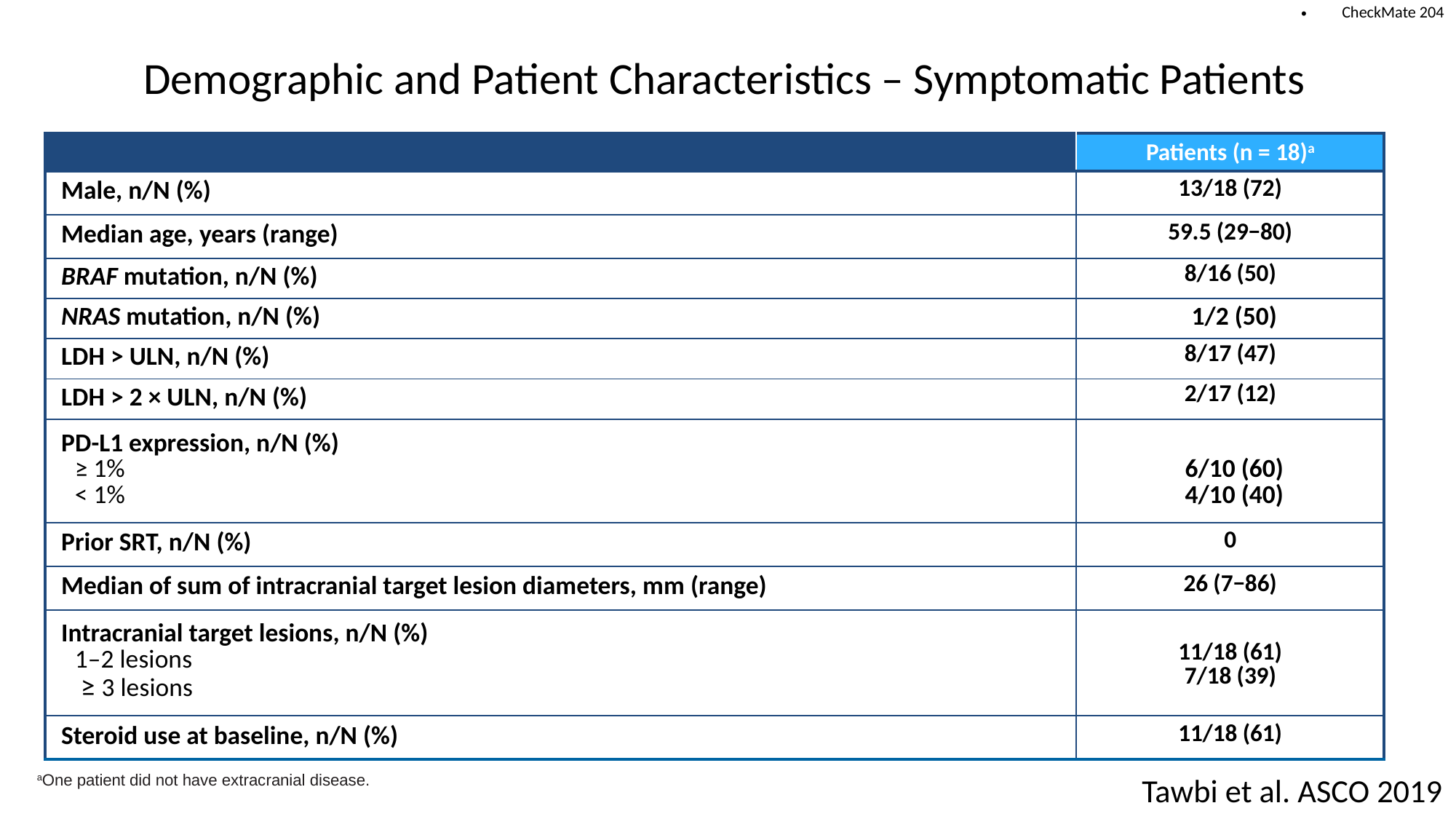

CheckMate 204
# Demographic and Patient Characteristics – Symptomatic Patients
|  | Patients (n = 18)a |
| --- | --- |
| Male, n/N (%) | 13/18 (72) |
| Median age, years (range) | 59.5 (29−80) |
| BRAF mutation, n/N (%) | 8/16 (50) |
| NRAS mutation, n/N (%) | 1/2 (50) |
| LDH > ULN, n/N (%) | 8/17 (47) |
| LDH > 2 × ULN, n/N (%) | 2/17 (12) |
| PD-L1 expression, n/N (%) ≥ 1% < 1% | 6/10 (60) 4/10 (40) |
| Prior SRT, n/N (%) | 0 |
| Median of sum of intracranial target lesion diameters, mm (range) | 26 (7−86) |
| Intracranial target lesions, n/N (%) 1–2 lesions ≥ 3 lesions | 11/18 (61) 7/18 (39) |
| Steroid use at baseline, n/N (%) | 11/18 (61) |
Tawbi et al. ASCO 2019
aOne patient did not have extracranial disease.